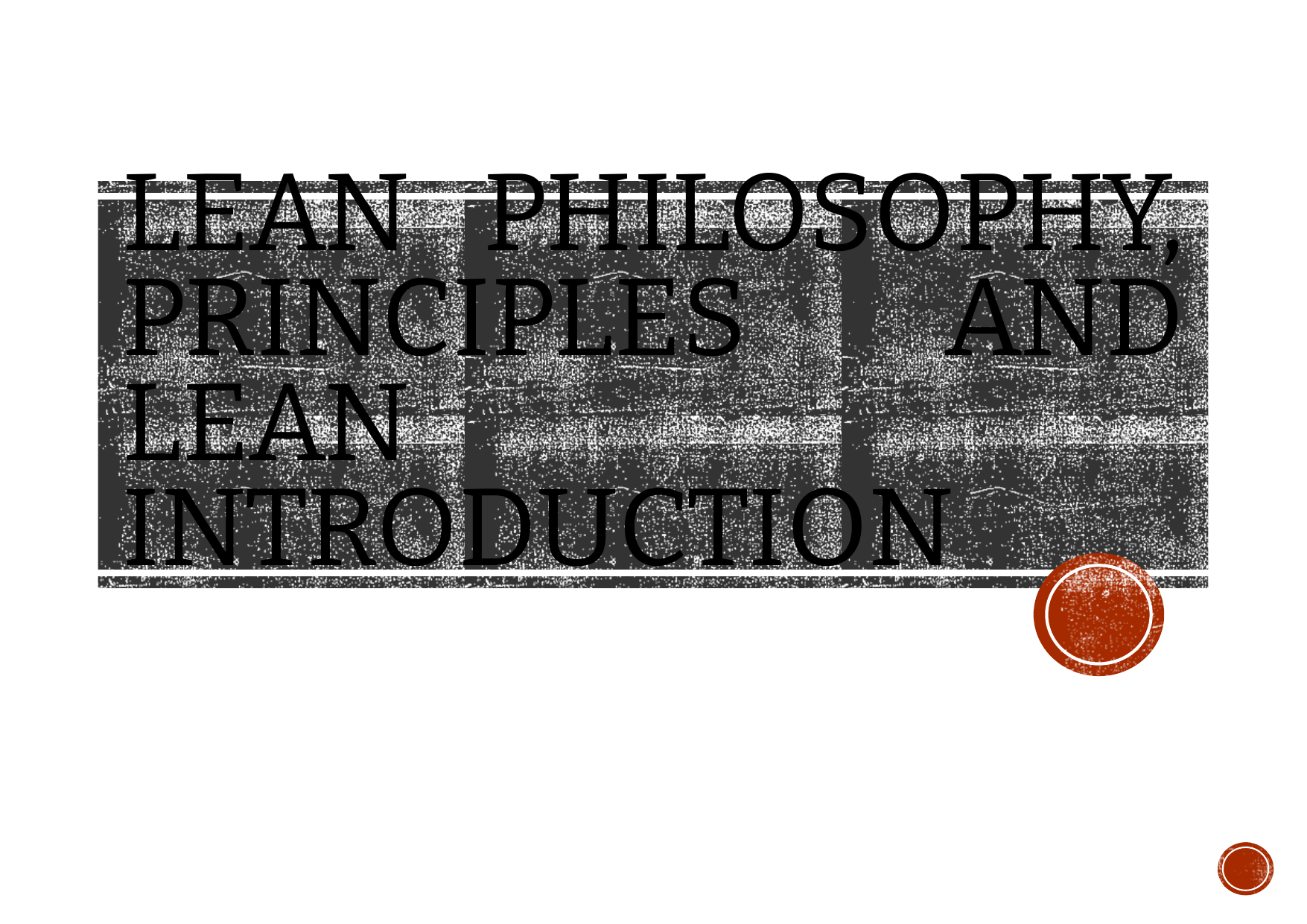

# Lean Philosophy, Principles and lean introduction